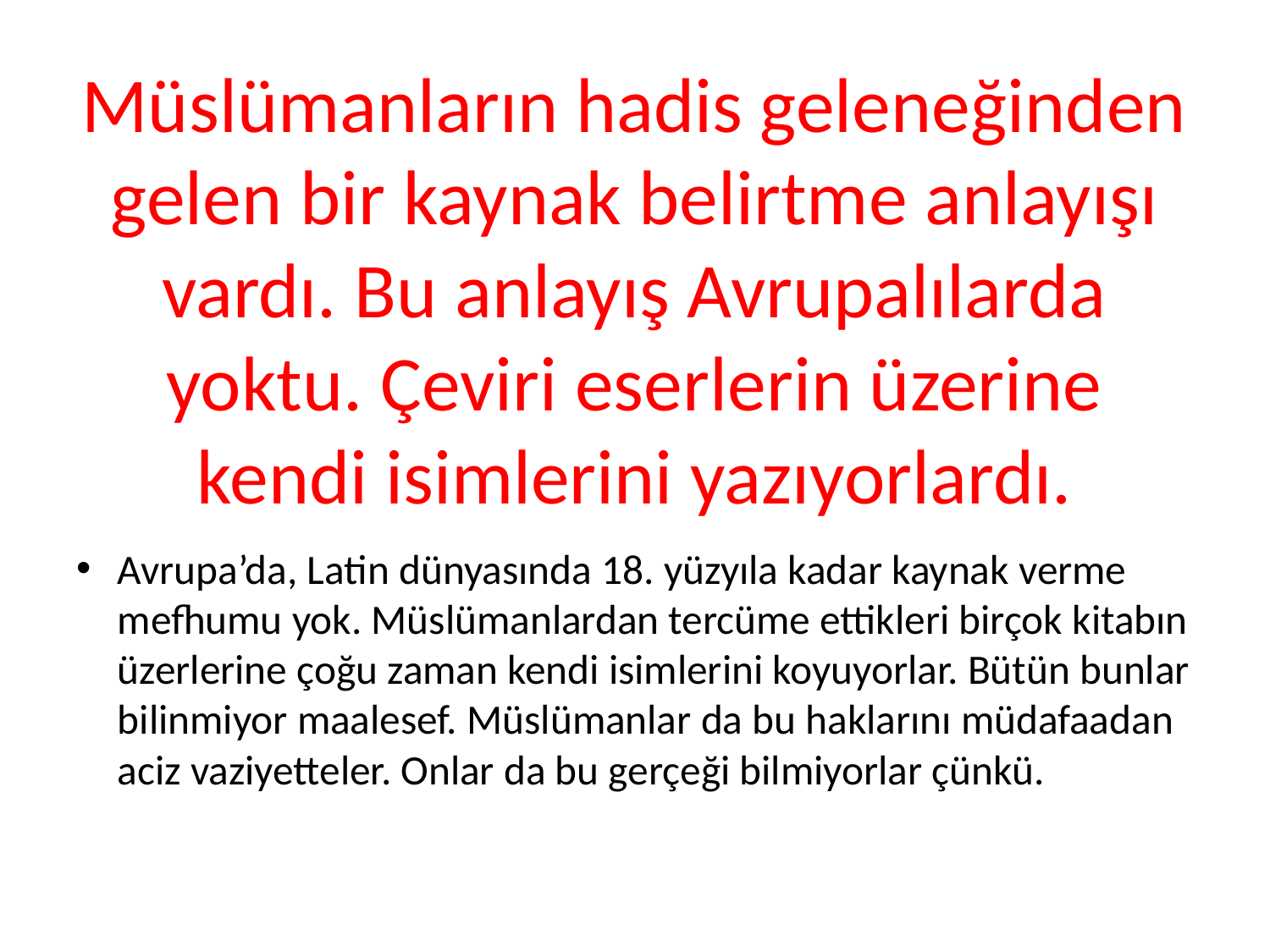

# Müslümanların hadis geleneğinden gelen bir kaynak belirtme anlayışı vardı. Bu anlayış Avrupalılarda yoktu. Çeviri eserlerin üzerine kendi isimlerini yazıyorlardı.
Avrupa’da, Latin dünyasında 18. yüzyıla kadar kaynak verme mefhumu yok. Müslümanlardan tercüme ettikleri birçok kitabın üzerlerine çoğu zaman kendi isimlerini koyuyorlar. Bütün bunlar bilinmiyor maalesef. Müslümanlar da bu haklarını müdafaadan aciz vaziyetteler. Onlar da bu gerçeği bilmiyorlar çünkü.